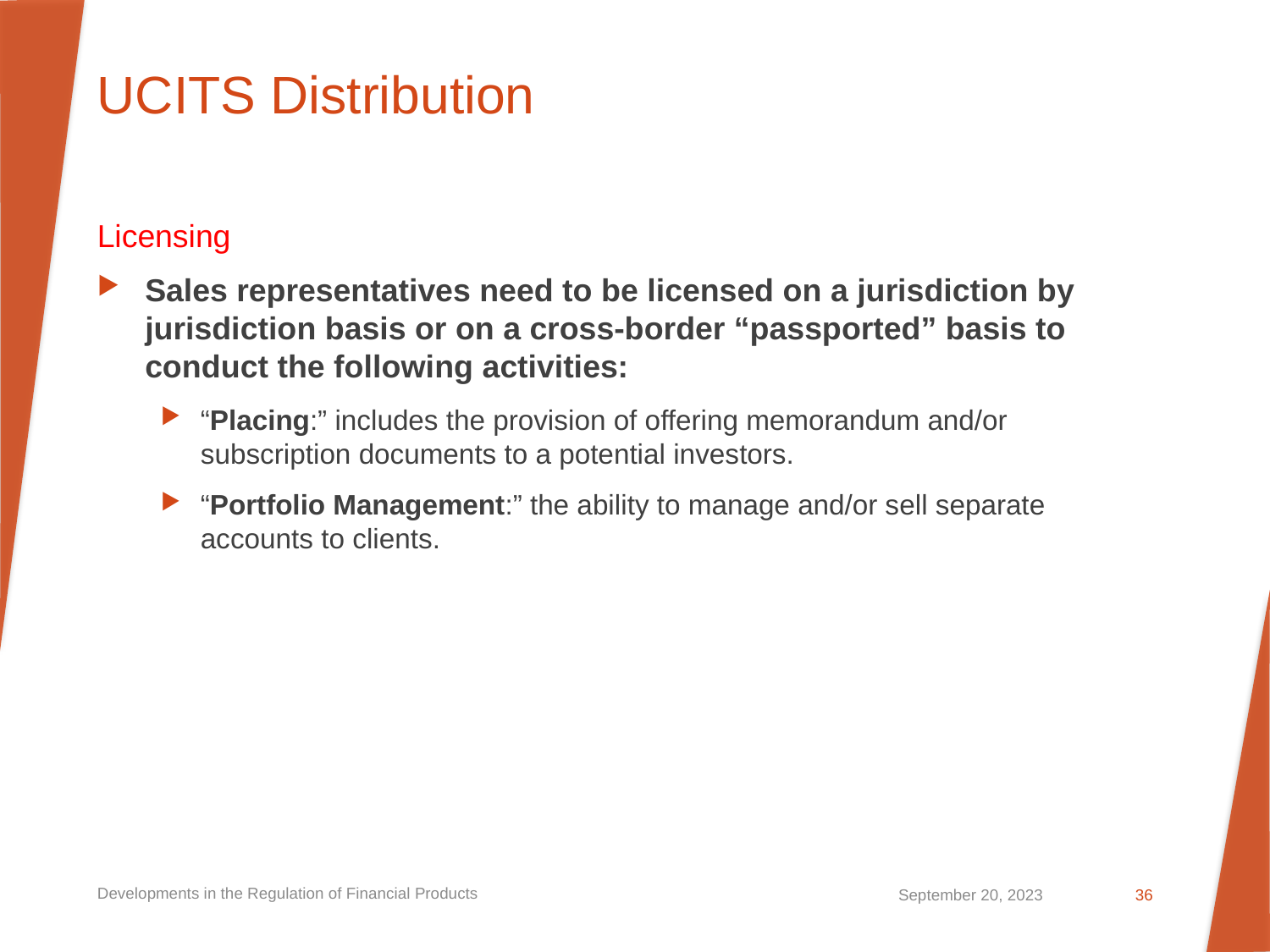

# UCITS Distribution
Licensing
Sales representatives need to be licensed on a jurisdiction by jurisdiction basis or on a cross-border “passported” basis to conduct the following activities:
“Placing:” includes the provision of offering memorandum and/or subscription documents to a potential investors.
“Portfolio Management:” the ability to manage and/or sell separate accounts to clients.

Developments in the Regulation of Financial Products
September 20, 2023
36